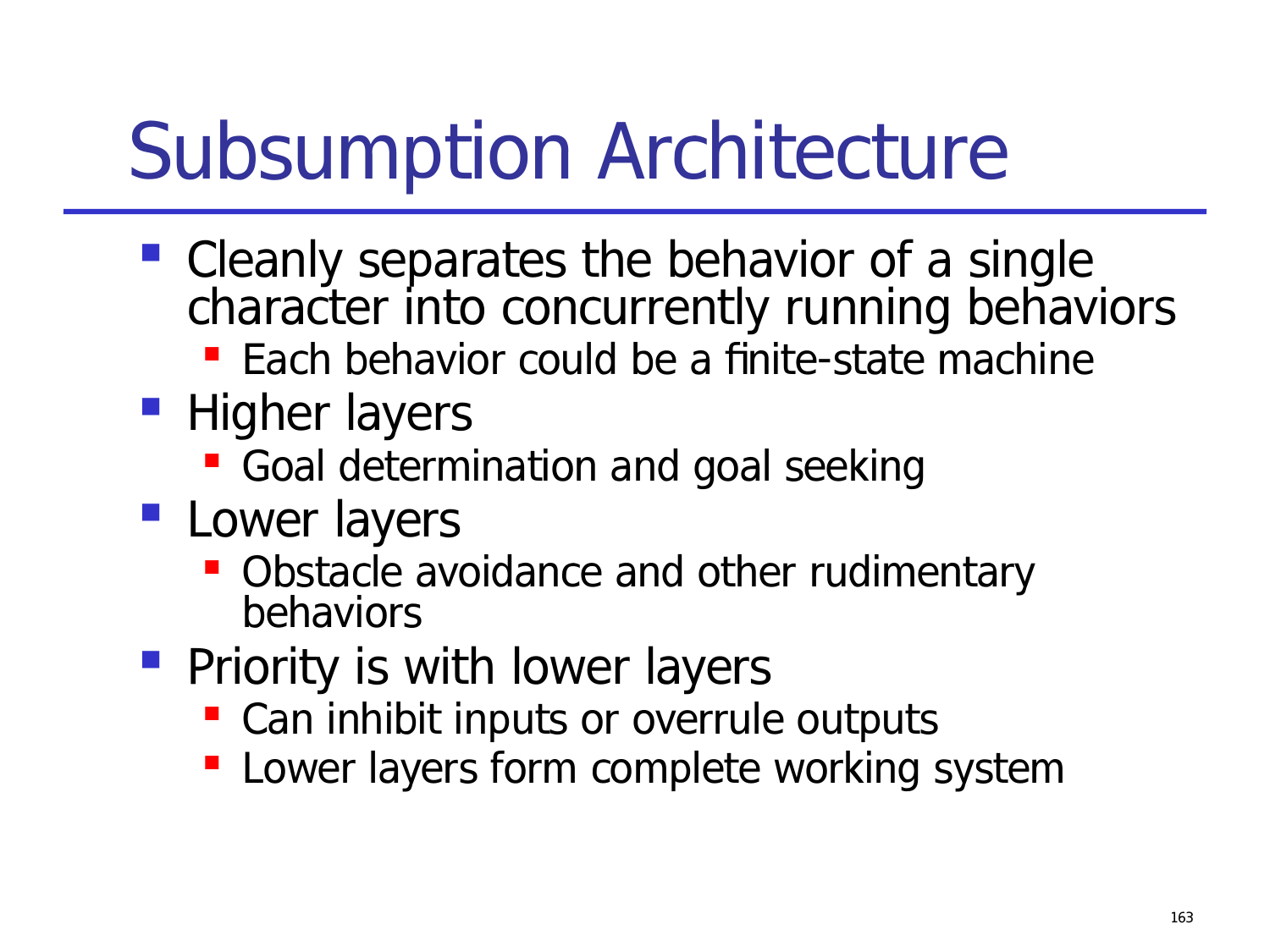

# Subsumption Architecture
Cleanly separates the behavior of a single character into concurrently running behaviors
Each behavior could be a finite-state machine
Higher layers
Goal determination and goal seeking
Lower layers
Obstacle avoidance and other rudimentary behaviors
Priority is with lower layers
Can inhibit inputs or overrule outputs
Lower layers form complete working system
163